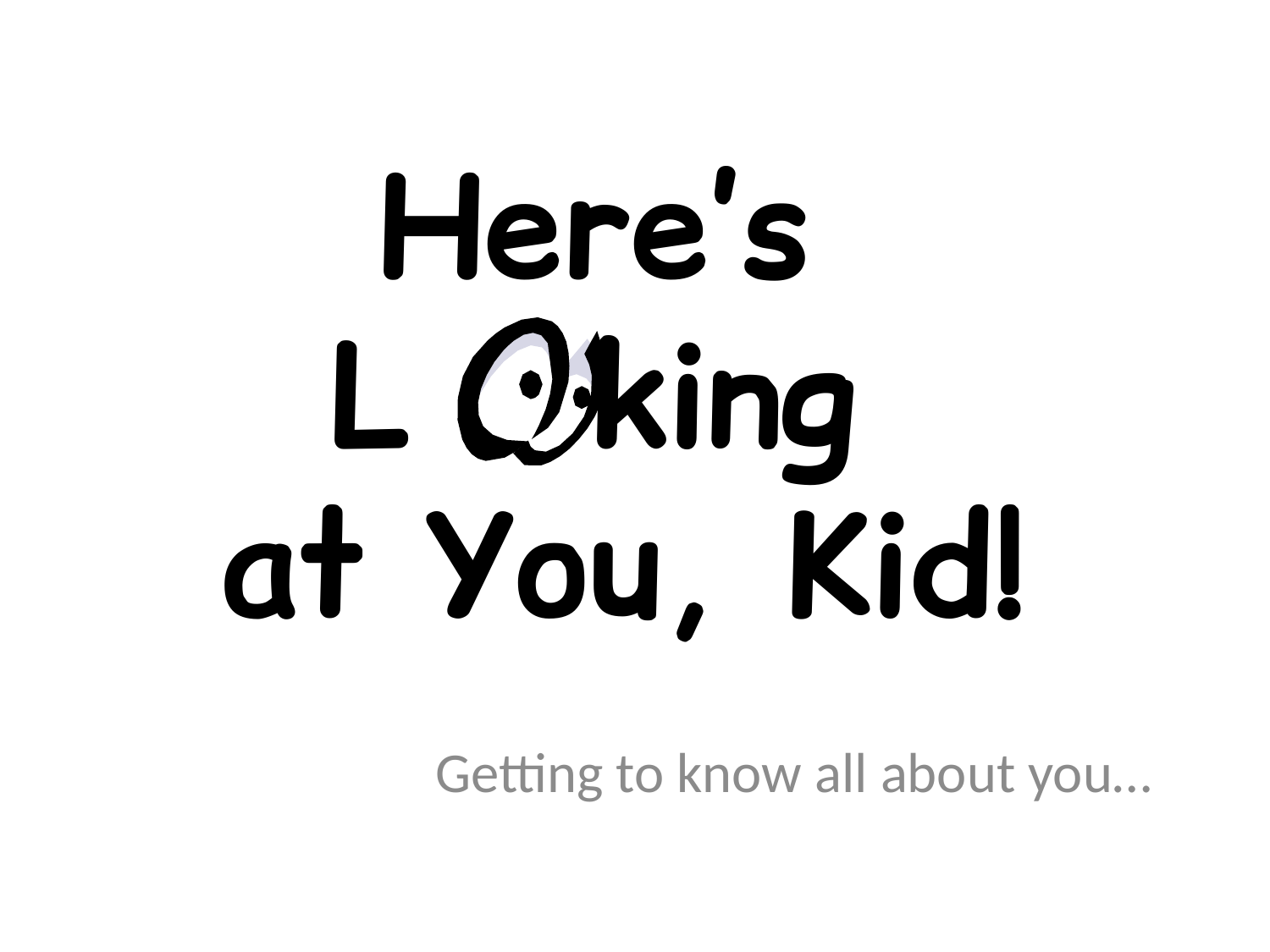

# Here’s L   king at You, Kid!

Getting to know all about you…